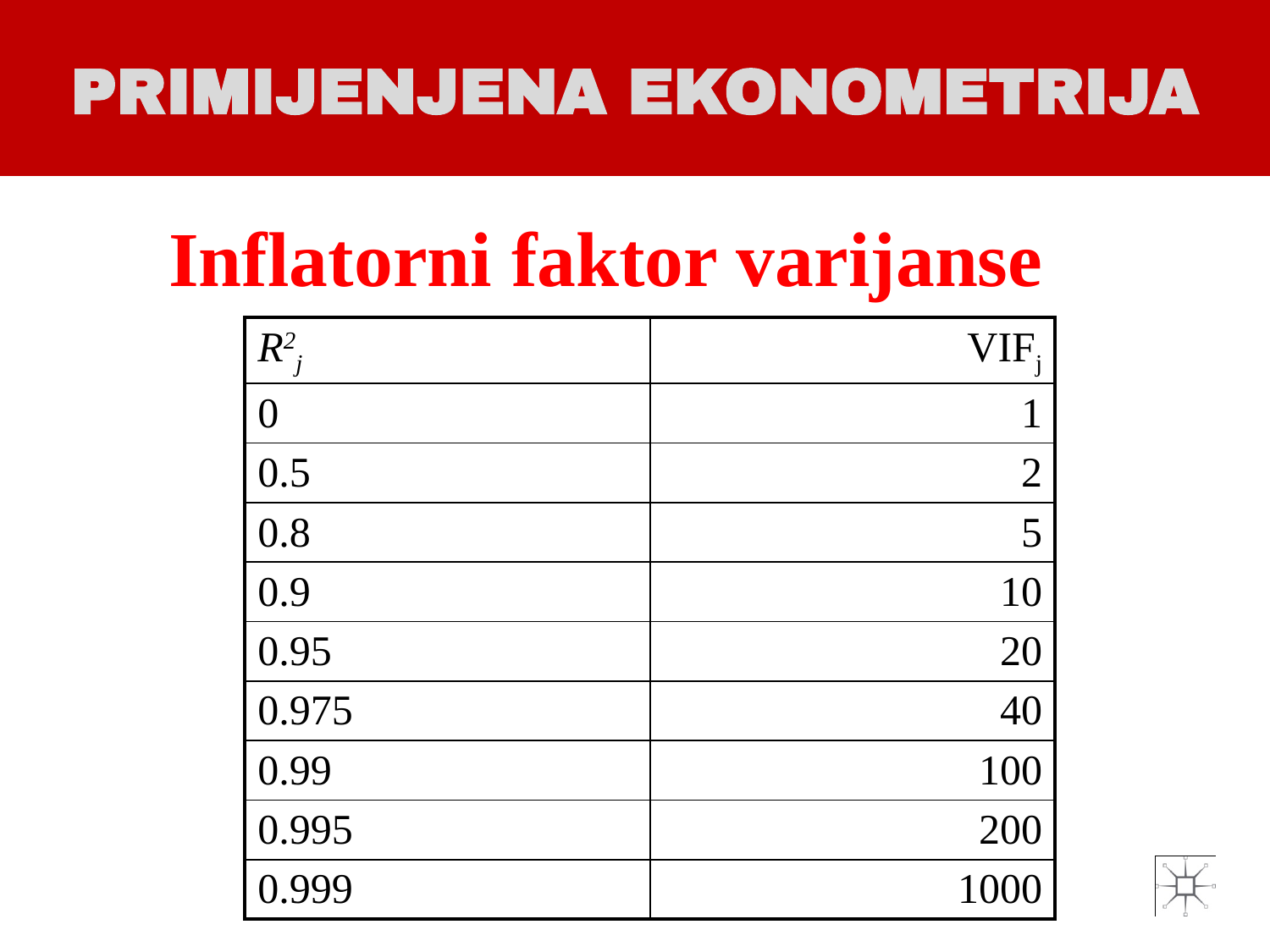

PRIMIJENJENA EKONOMETRIJA
# TheInflatorni faktor varijanseFactor
| R2j | VIFj |
| --- | --- |
| 0 | 1 |
| 0.5 | 2 |
| 0.8 | 5 |
| 0.9 | 10 |
| 0.95 | 20 |
| 0.975 | 40 |
| 0.99 | 100 |
| 0.995 | 200 |
| 0.999 | 1000 |